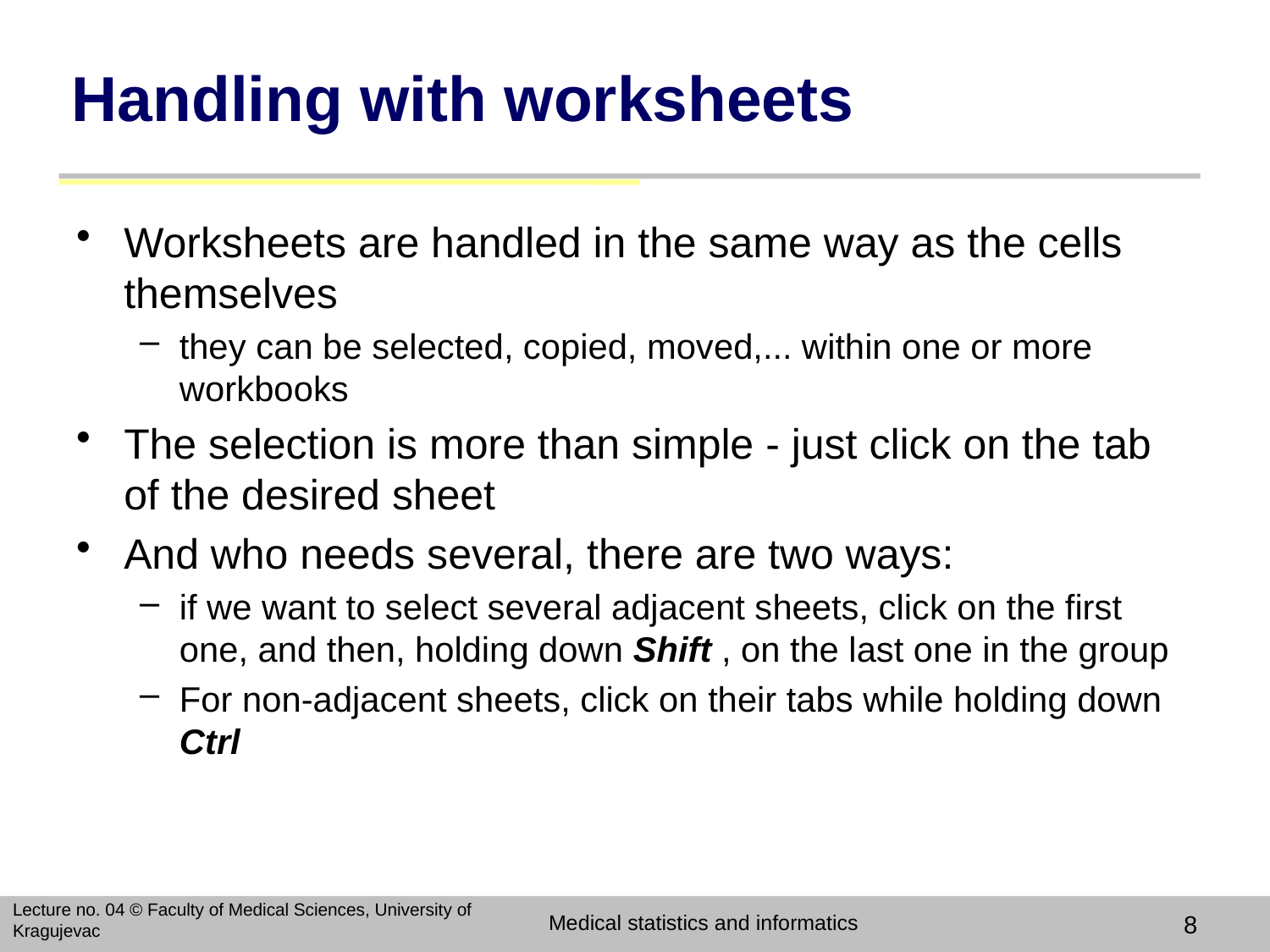

# Handling with worksheets
Worksheets are handled in the same way as the cells themselves
they can be selected, copied, moved,... within one or more workbooks
The selection is more than simple - just click on the tab of the desired sheet
And who needs several, there are two ways:
if we want to select several adjacent sheets, click on the first one, and then, holding down Shift , on the last one in the group
For non-adjacent sheets, click on their tabs while holding down Ctrl
Lecture no. 04 © Faculty of Medical Sciences, University of Kragujevac
Medical statistics and informatics
8